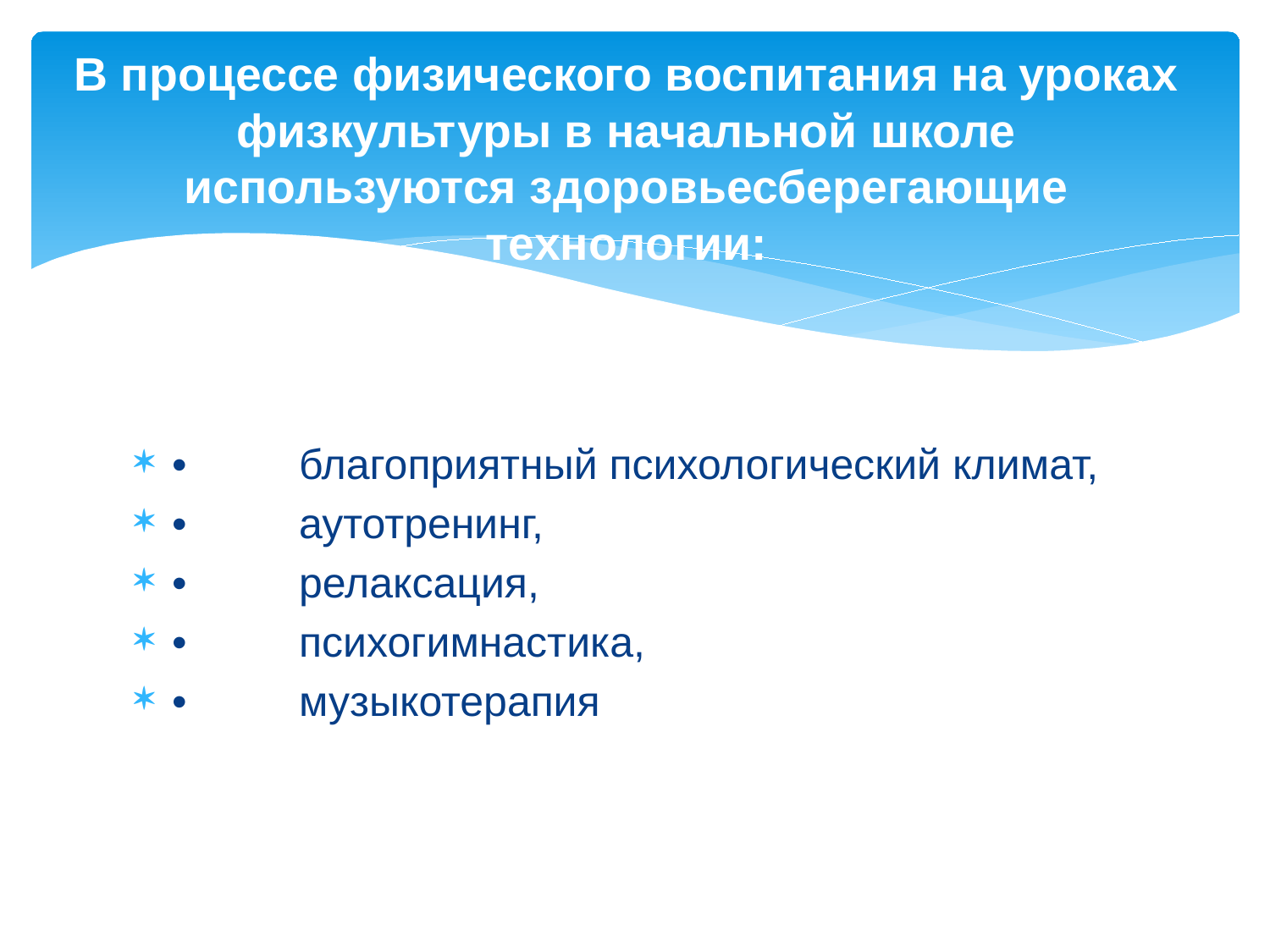

# В процессе физического воспитания на уроках физкультуры в начальной школе используются здоровьесберегающие технологии:

•	благоприятный психологический климат,
•	аутотренинг,
•	релаксация,
•	психогимнастика,
•	музыкотерапия